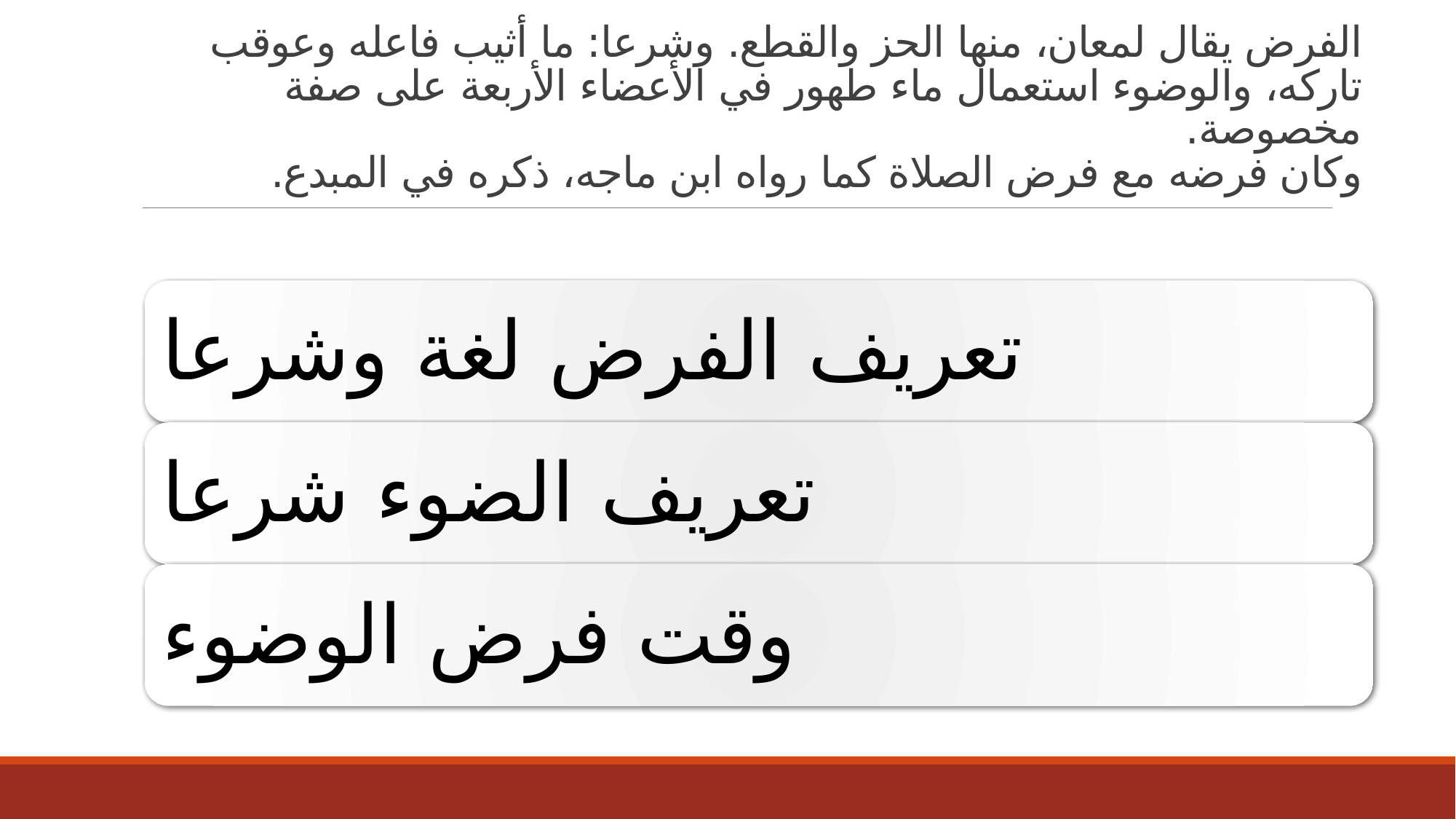

# الفرض يقال لمعان، منها الحز والقطع. وشرعا: ما أثيب فاعله وعوقب تاركه، والوضوء استعمال ماء طهور في الأعضاء الأربعة على صفة مخصوصة. وكان فرضه مع فرض الصلاة كما رواه ابن ماجه، ذكره في المبدع.
تعريف الضوء شرعا
تعريف الفرض لغة وشرعا
وقت فرض الوضوء